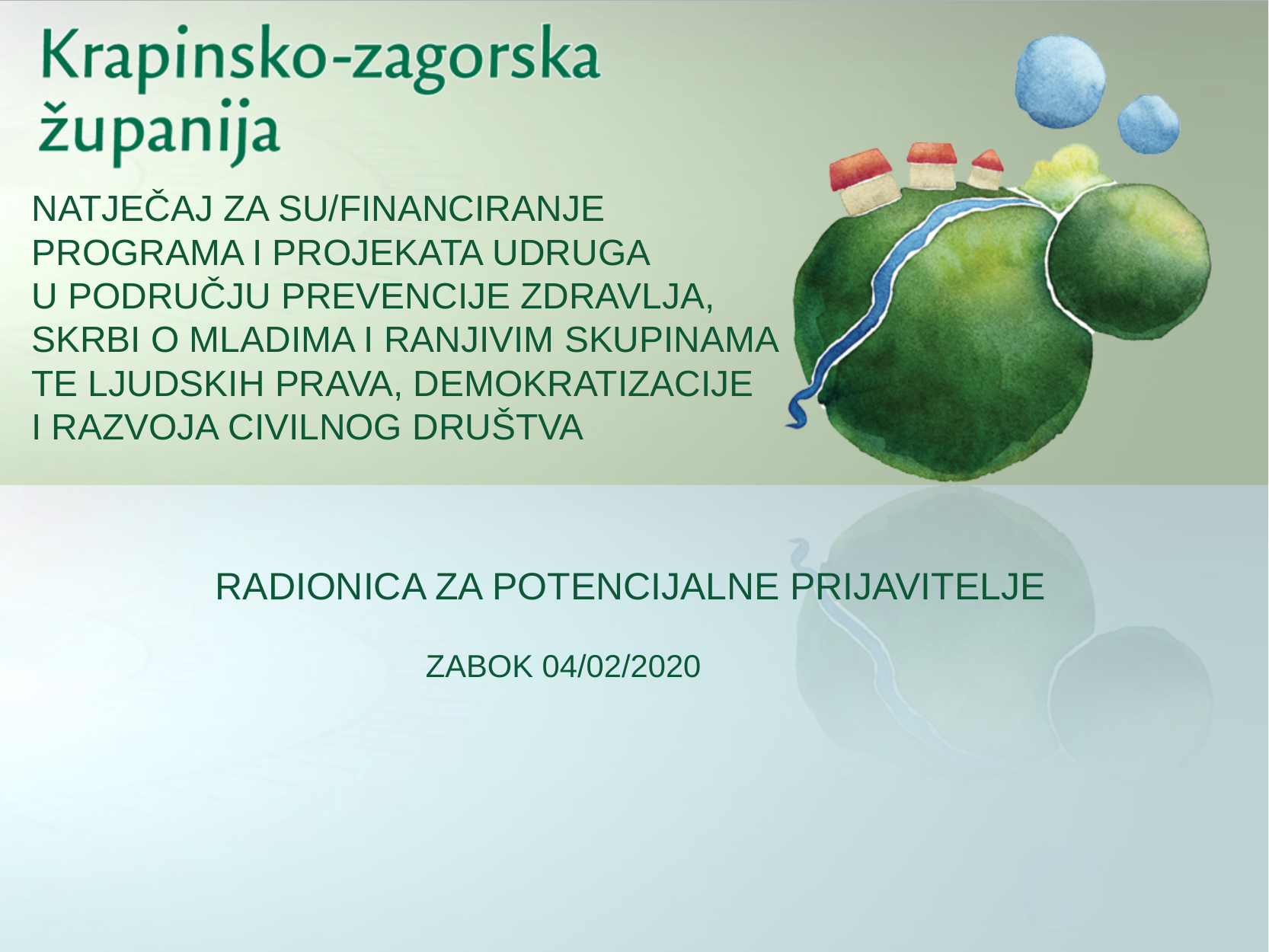

# NATJEČAJ ZA SU/FINANCIRANJE PROGRAMA I PROJEKATA UDRUGA U PODRUČJU PREVENCIJE ZDRAVLJA, SKRBI O MLADIMA I RANJIVIM SKUPINAMA TE LJUDSKIH PRAVA, DEMOKRATIZACIJE I RAZVOJA CIVILNOG DRUŠTVA RADIONICA ZA POTENCIJALNE PRIJAVITELJE ZABOK 04/02/2020